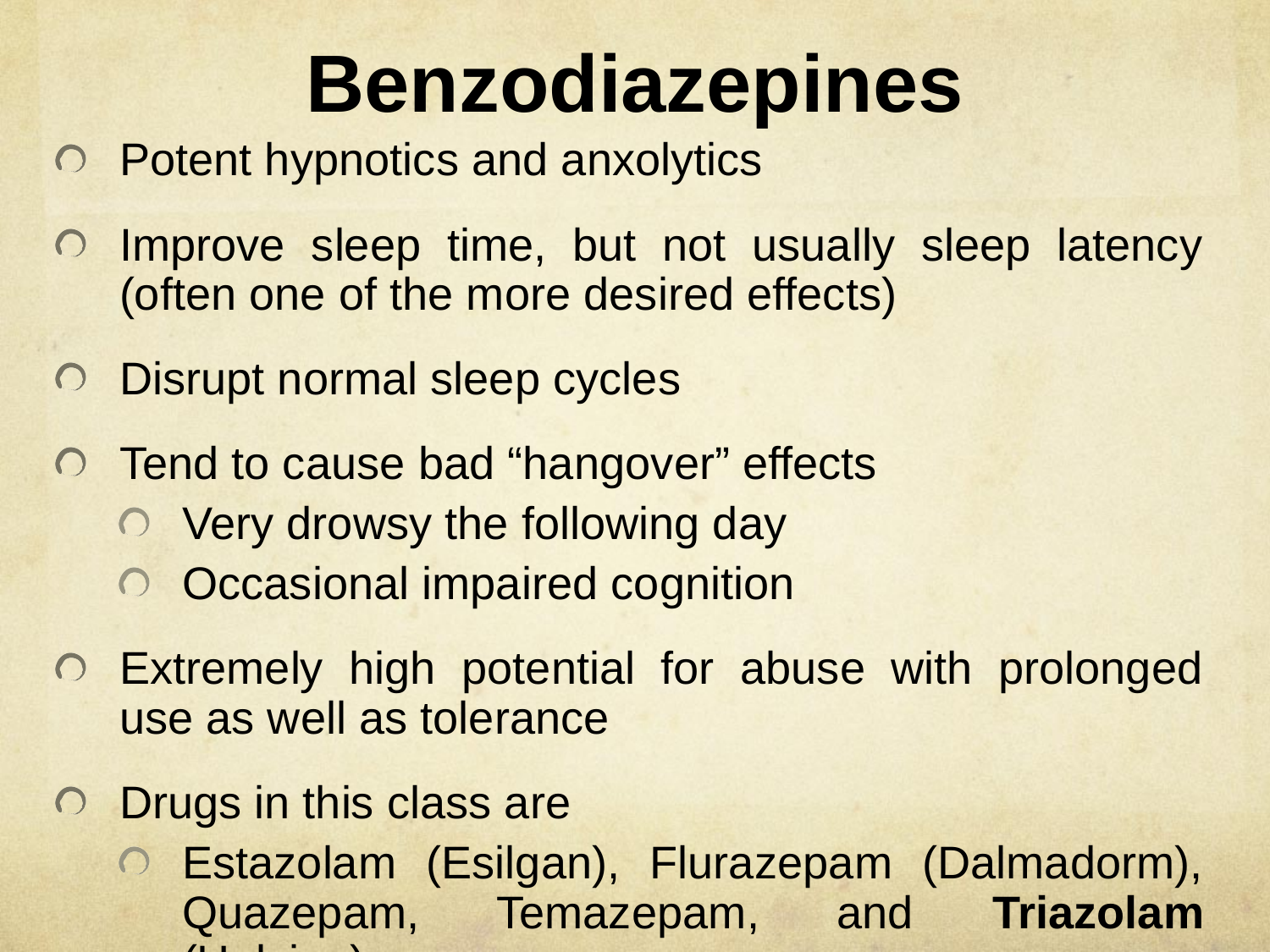

# Benzodiazepines
Potent hypnotics and anxolytics
Improve sleep time, but not usually sleep latency (often one of the more desired effects)
Disrupt normal sleep cycles
Tend to cause bad “hangover” effects
Very drowsy the following day
Occasional impaired cognition
Extremely high potential for abuse with prolonged use as well as tolerance
Drugs in this class are
Estazolam (Esilgan), Flurazepam (Dalmadorm), Quazepam, Temazepam, and Triazolam (Halcion)